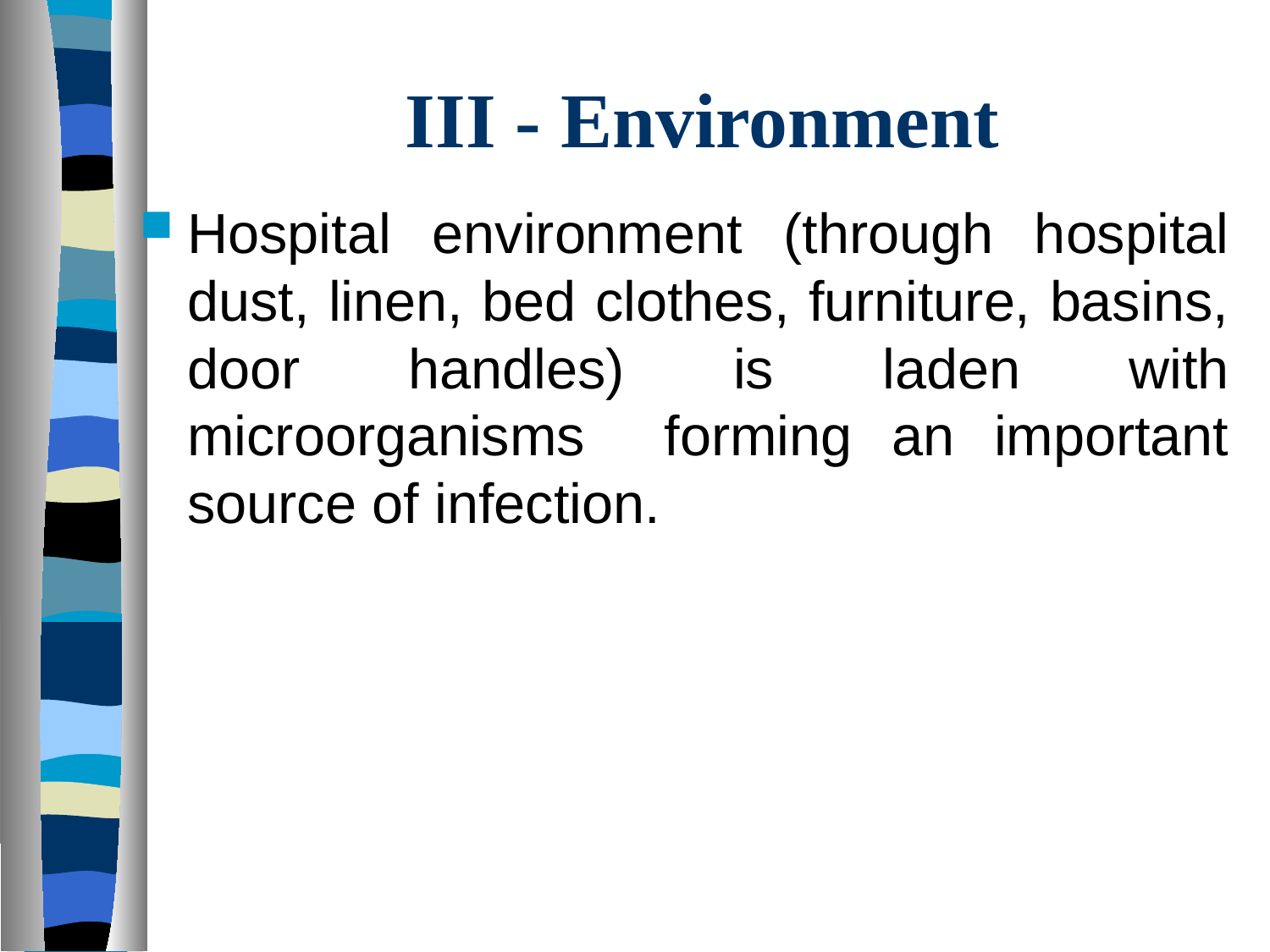

# III - Environment
Hospital environment (through hospital dust, linen, bed clothes, furniture, basins, door handles) is laden with microorganisms  forming an important source of infection.